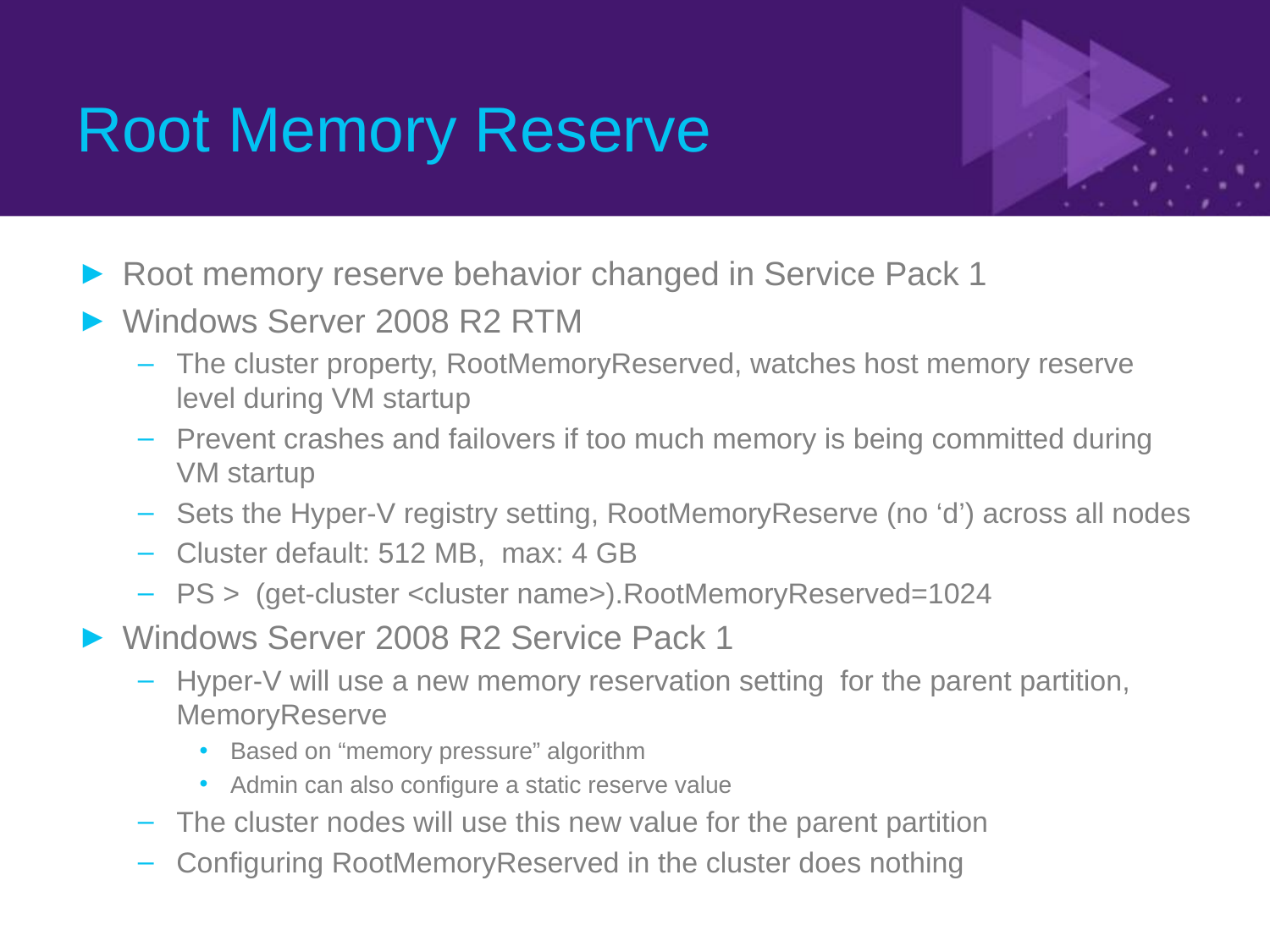

# Root Memory Reserve
Root memory reserve behavior changed in Service Pack 1
Windows Server 2008 R2 RTM
The cluster property, RootMemoryReserved, watches host memory reserve level during VM startup
Prevent crashes and failovers if too much memory is being committed during VM startup
Sets the Hyper-V registry setting, RootMemoryReserve (no ‘d’) across all nodes
Cluster default: 512 MB,  max: 4 GB
PS >  (get-cluster <cluster name>).RootMemoryReserved=1024
Windows Server 2008 R2 Service Pack 1
Hyper-V will use a new memory reservation setting  for the parent partition, MemoryReserve
Based on “memory pressure” algorithm
Admin can also configure a static reserve value
The cluster nodes will use this new value for the parent partition
Configuring RootMemoryReserved in the cluster does nothing